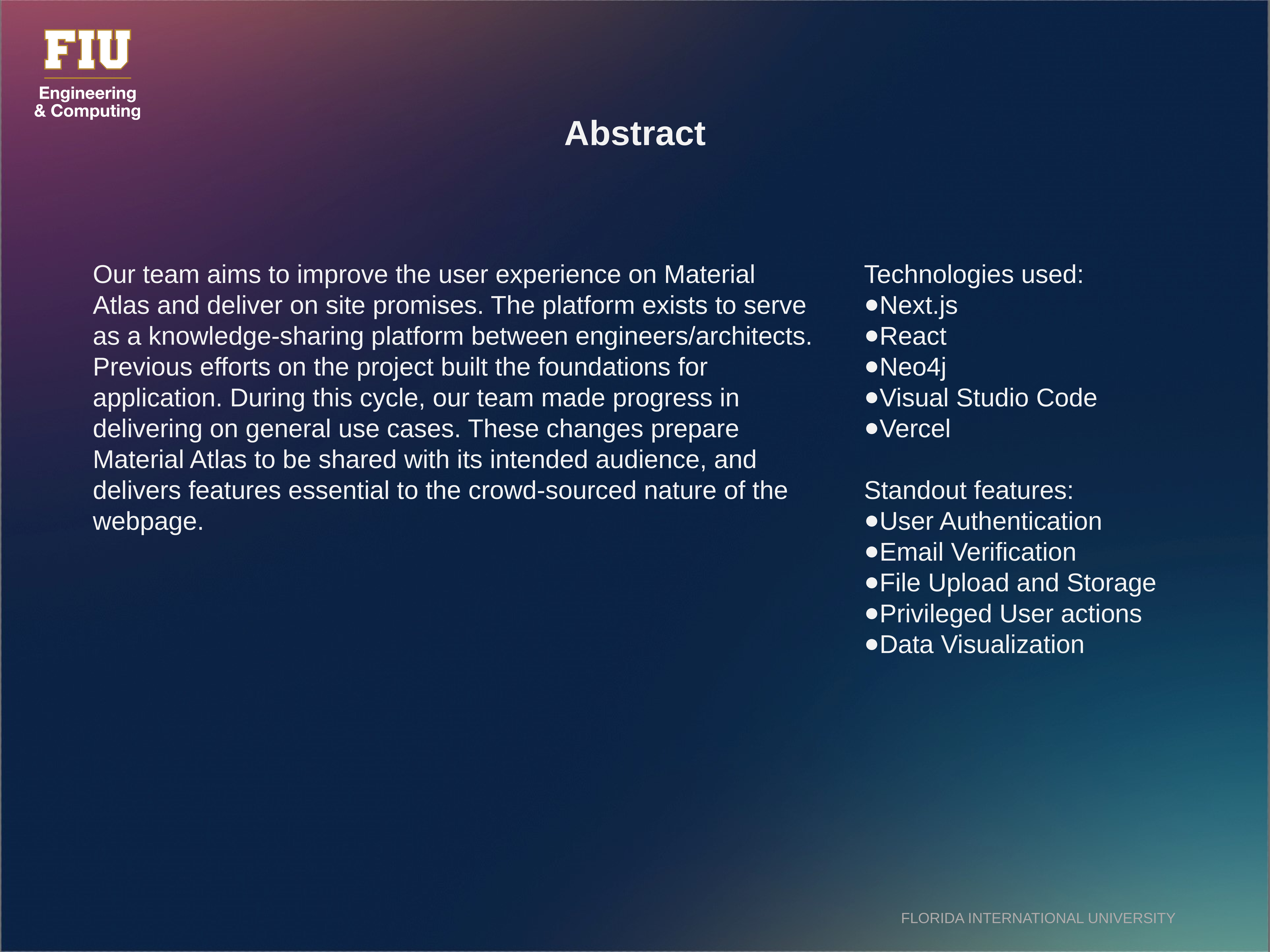

Abstract
Our team aims to improve the user experience on Material Atlas and deliver on site promises. The platform exists to serve as a knowledge-sharing platform between engineers/architects. Previous efforts on the project built the foundations for application. During this cycle, our team made progress in delivering on general use cases. These changes prepare Material Atlas to be shared with its intended audience, and delivers features essential to the crowd-sourced nature of the webpage.
Technologies used:
Next.js
React
Neo4j
Visual Studio Code
Vercel

Standout features:
User Authentication
Email Verification
File Upload and Storage
Privileged User actions
Data Visualization